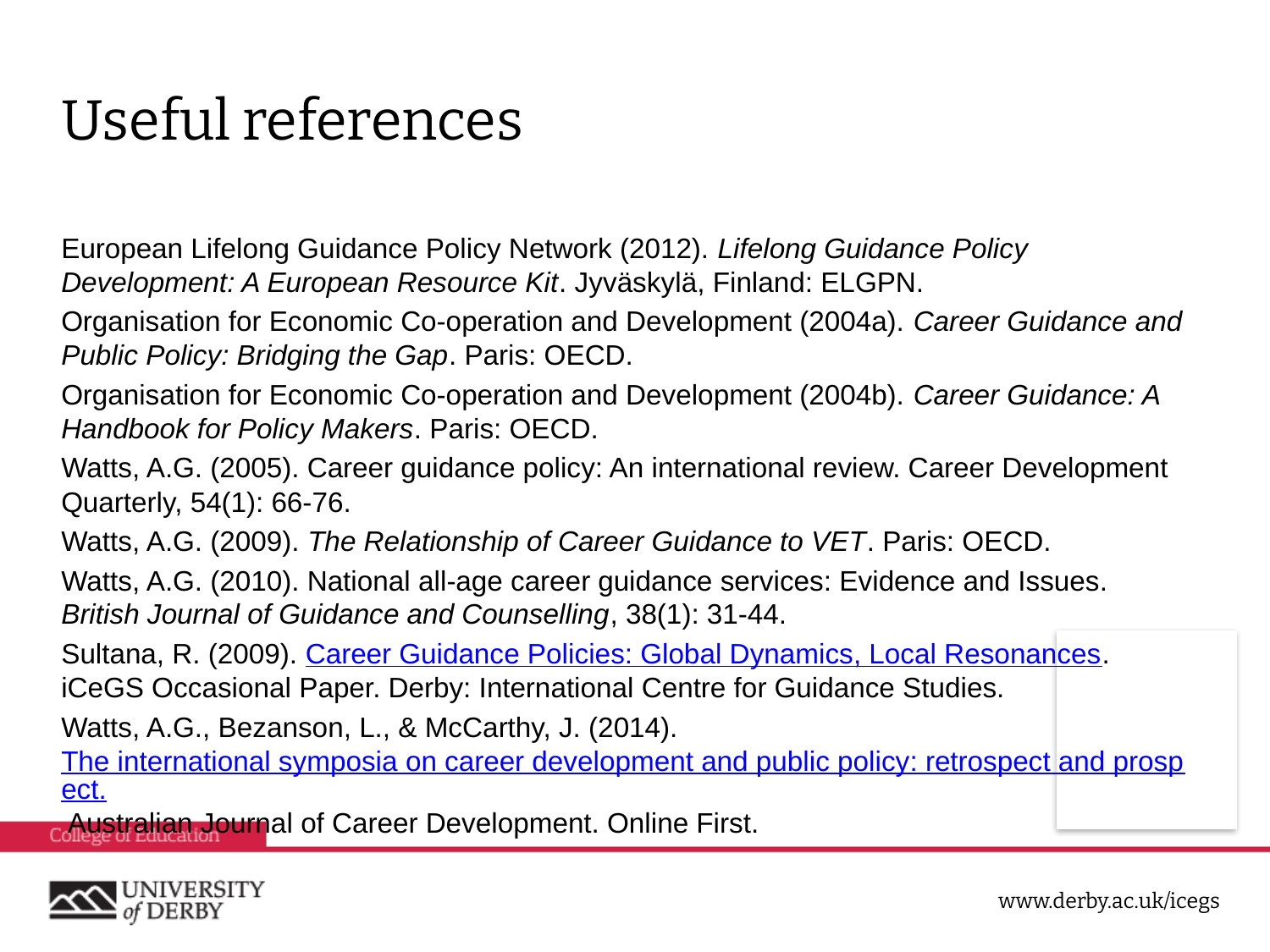

# Useful references
European Lifelong Guidance Policy Network (2012). Lifelong Guidance Policy Development: A European Resource Kit. Jyväskylä, Finland: ELGPN.
Organisation for Economic Co-operation and Development (2004a). Career Guidance and Public Policy: Bridging the Gap. Paris: OECD.
Organisation for Economic Co-operation and Development (2004b). Career Guidance: A Handbook for Policy Makers. Paris: OECD.
Watts, A.G. (2005). Career guidance policy: An international review. Career Development Quarterly, 54(1): 66-76.
Watts, A.G. (2009). The Relationship of Career Guidance to VET. Paris: OECD.
Watts, A.G. (2010). National all-age career guidance services: Evidence and Issues. British Journal of Guidance and Counselling, 38(1): 31-44.
Sultana, R. (2009). Career Guidance Policies: Global Dynamics, Local Resonances. iCeGS Occasional Paper. Derby: International Centre for Guidance Studies.
Watts, A.G., Bezanson, L., & McCarthy, J. (2014). The international symposia on career development and public policy: retrospect and prospect. Australian Journal of Career Development. Online First.